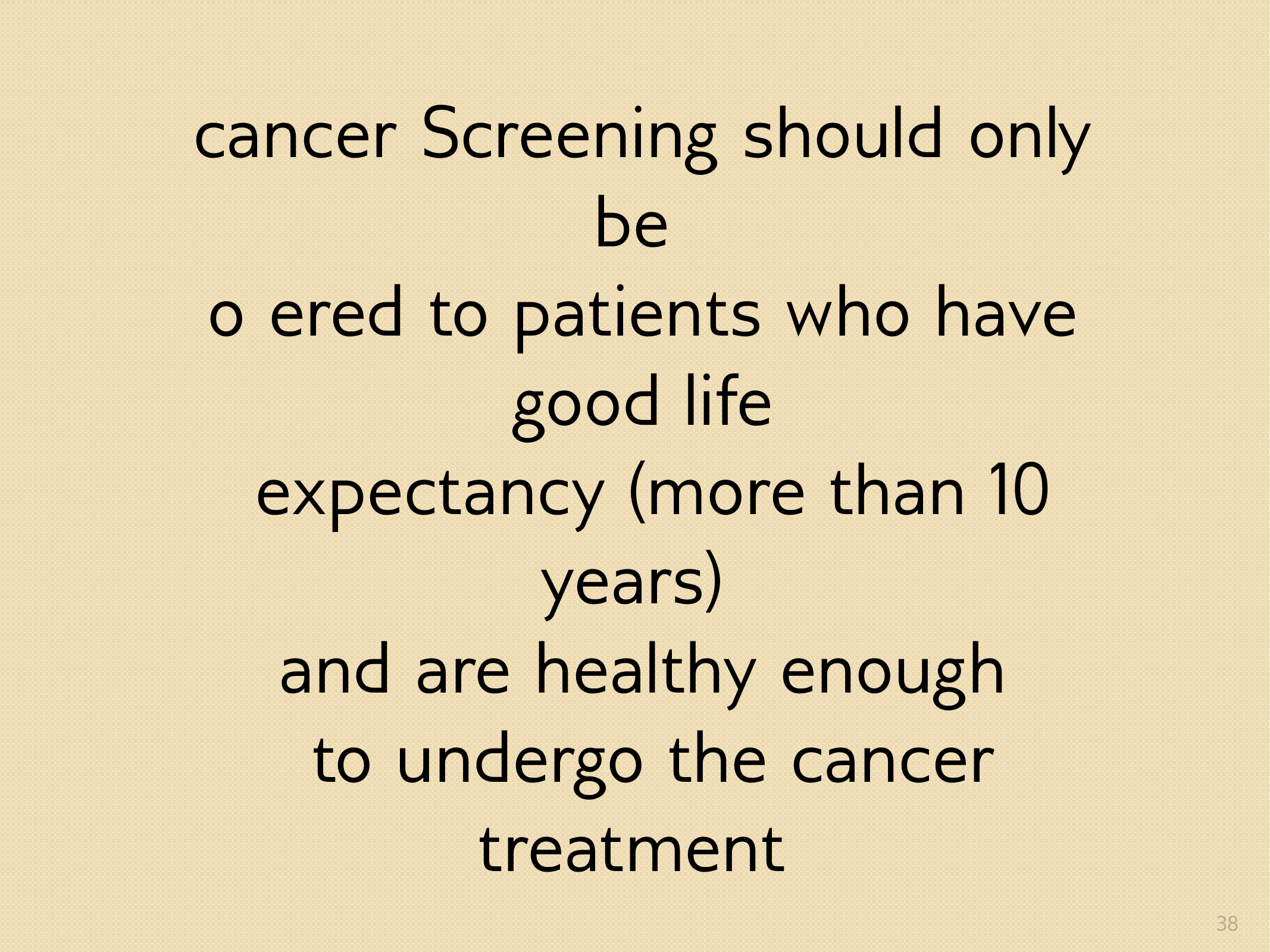

cancer Screening should only be
o ered to patients who have good life
 expectancy (more than 10 years)
and are healthy enough
 to undergo the cancer treatment
38